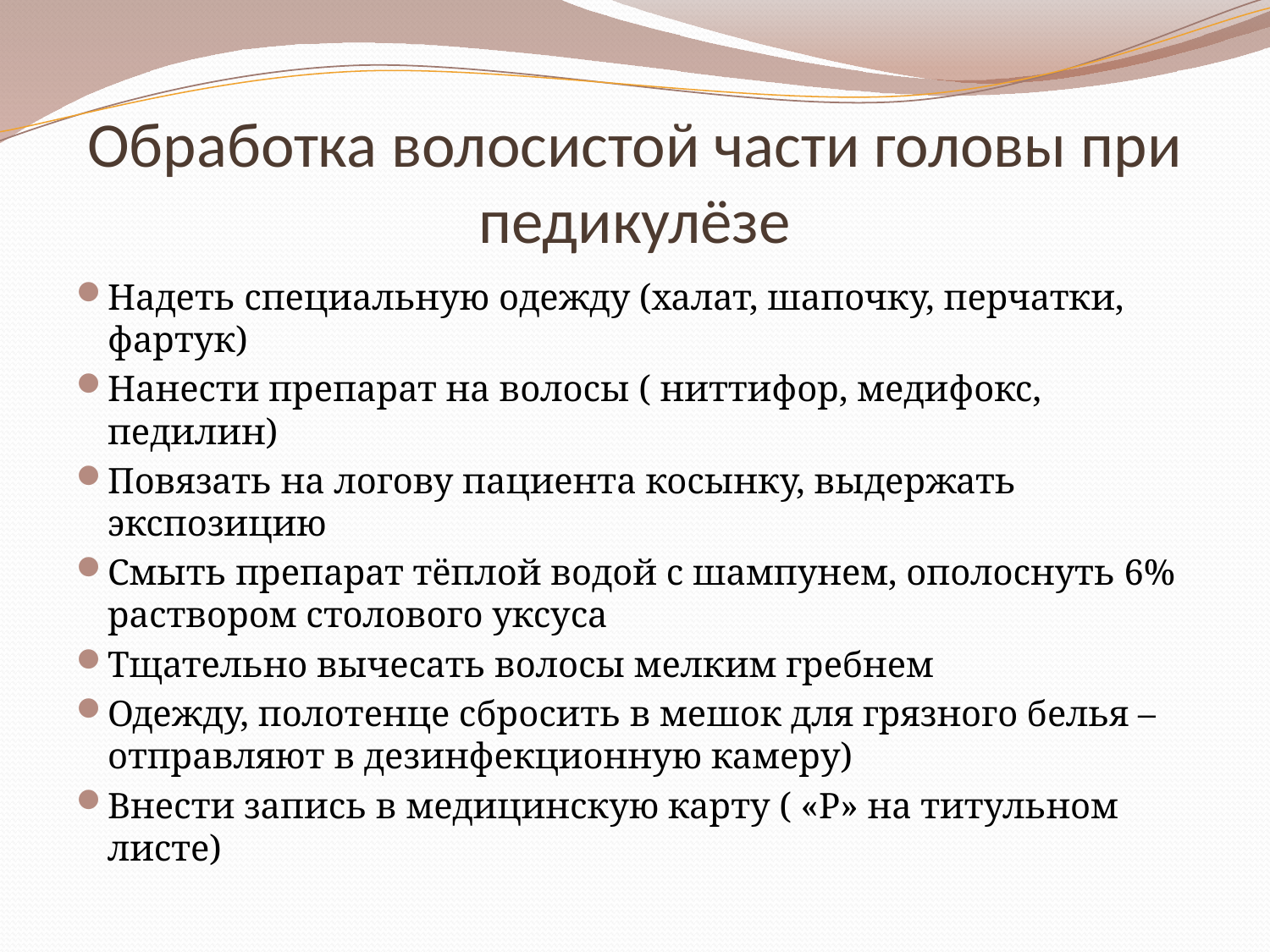

# Обработка волосистой части головы при педикулёзе
Надеть специальную одежду (халат, шапочку, перчатки, фартук)
Нанести препарат на волосы ( ниттифор, медифокс, педилин)
Повязать на логову пациента косынку, выдержать экспозицию
Смыть препарат тёплой водой с шампунем, ополоснуть 6% раствором столового уксуса
Тщательно вычесать волосы мелким гребнем
Одежду, полотенце сбросить в мешок для грязного белья – отправляют в дезинфекционную камеру)
Внести запись в медицинскую карту ( «Р» на титульном листе)